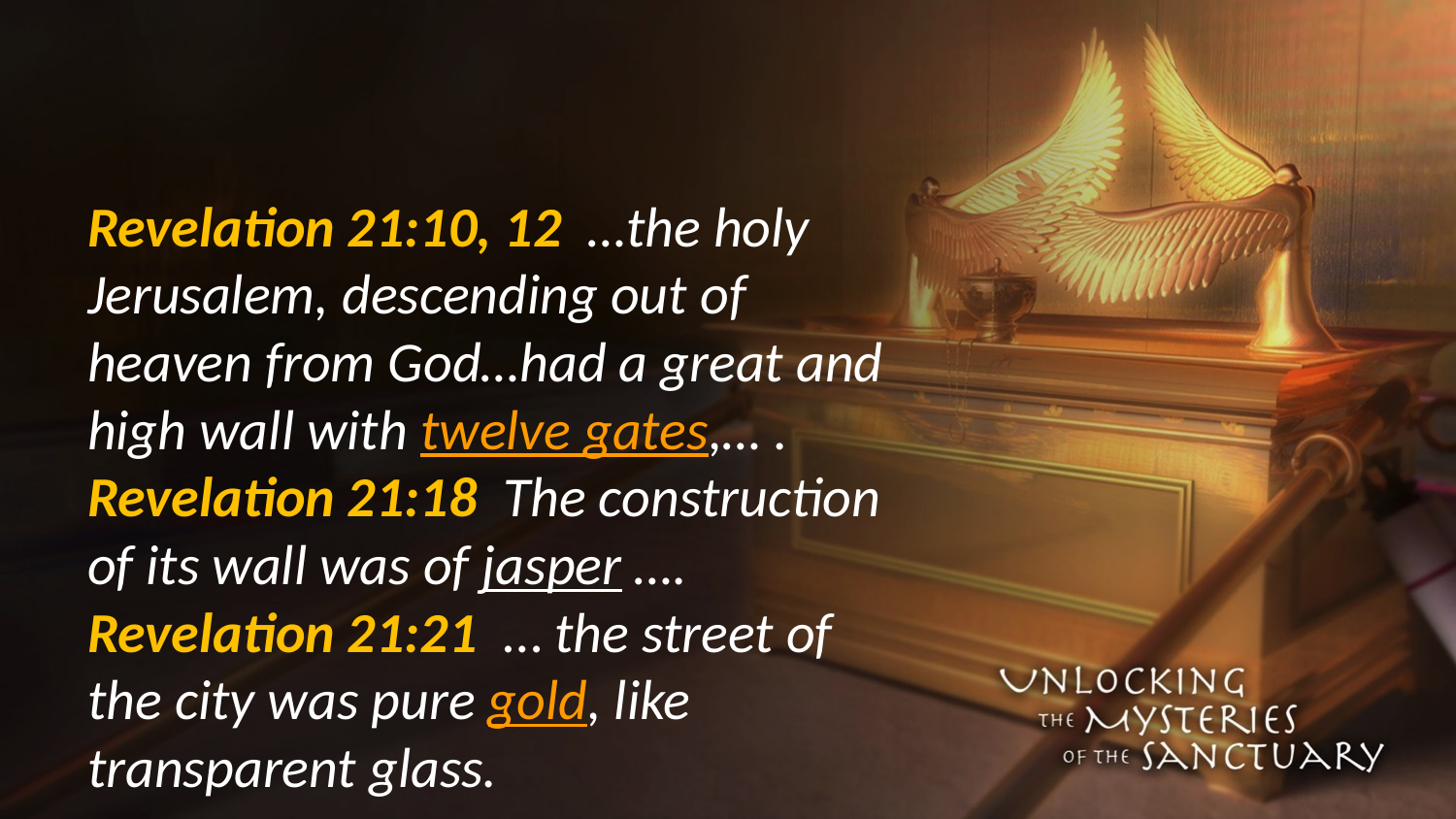

#
Revelation 21:10, 12  …the holy Jerusalem, descending out of heaven from God…had a great and high wall with twelve gates,… .
Revelation 21:18  The construction of its wall was of jasper ….
Revelation 21:21  … the street of the city was pure gold, like transparent glass.